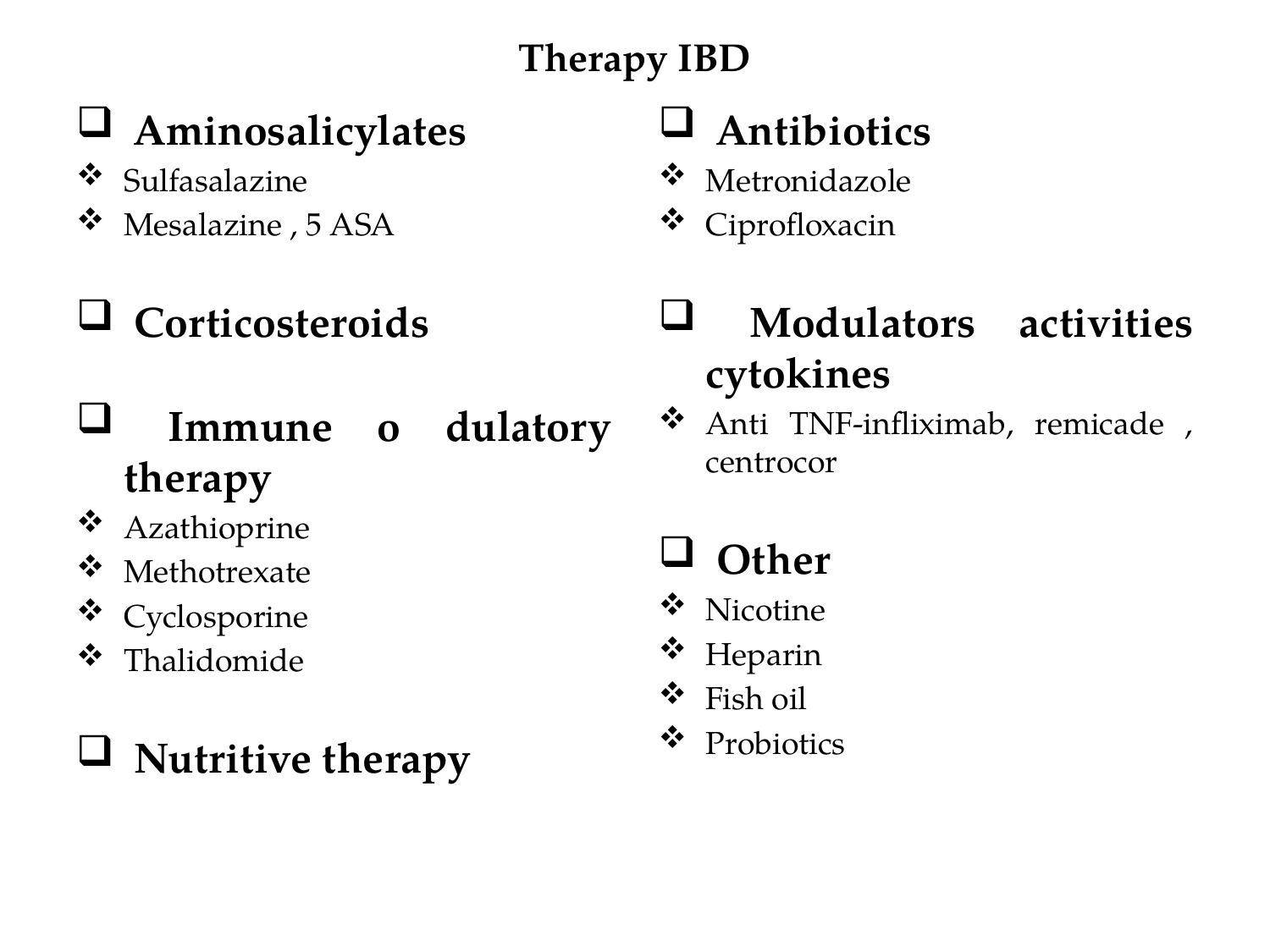

# Therapy IBD
 Aminosalicylates
Sulfasalazine
Mesalazine , 5 ASA

 Corticosteroids

 Immune o dulatory therapy
Azathioprine
Methotrexate
Cyclosporine
Thalidomide

 Nutritive therapy

 Antibiotics
Metronidazole
Ciprofloxacin

 Modulators activities cytokines
Anti TNF-infliximab, remicade , centrocor

 Other
Nicotine
Heparin
Fish oil
Probiotics